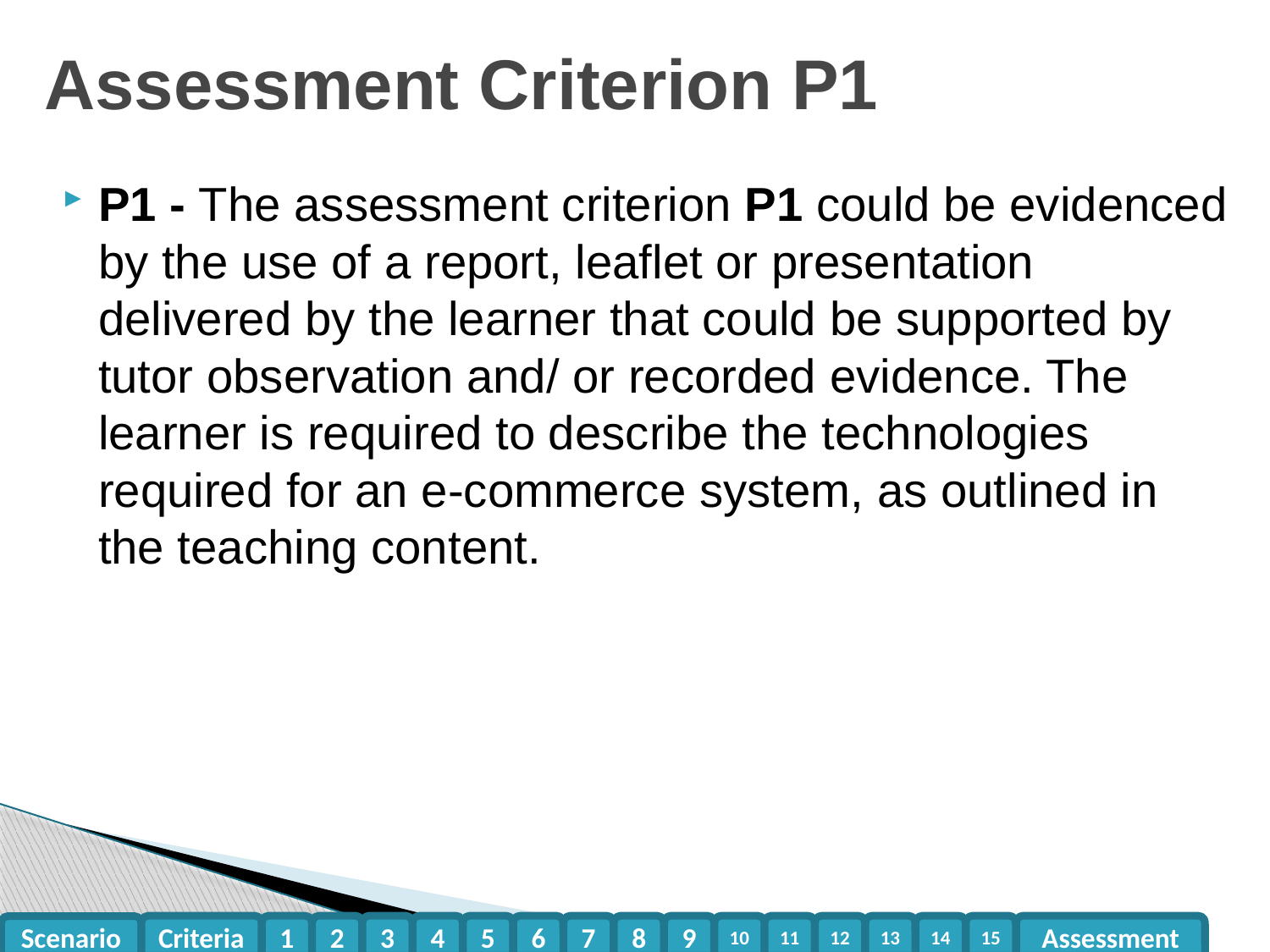

# Assessment Criterion P1
P1 - The assessment criterion P1 could be evidenced by the use of a report, leaflet or presentation delivered by the learner that could be supported by tutor observation and/ or recorded evidence. The learner is required to describe the technologies required for an e-commerce system, as outlined in the teaching content.